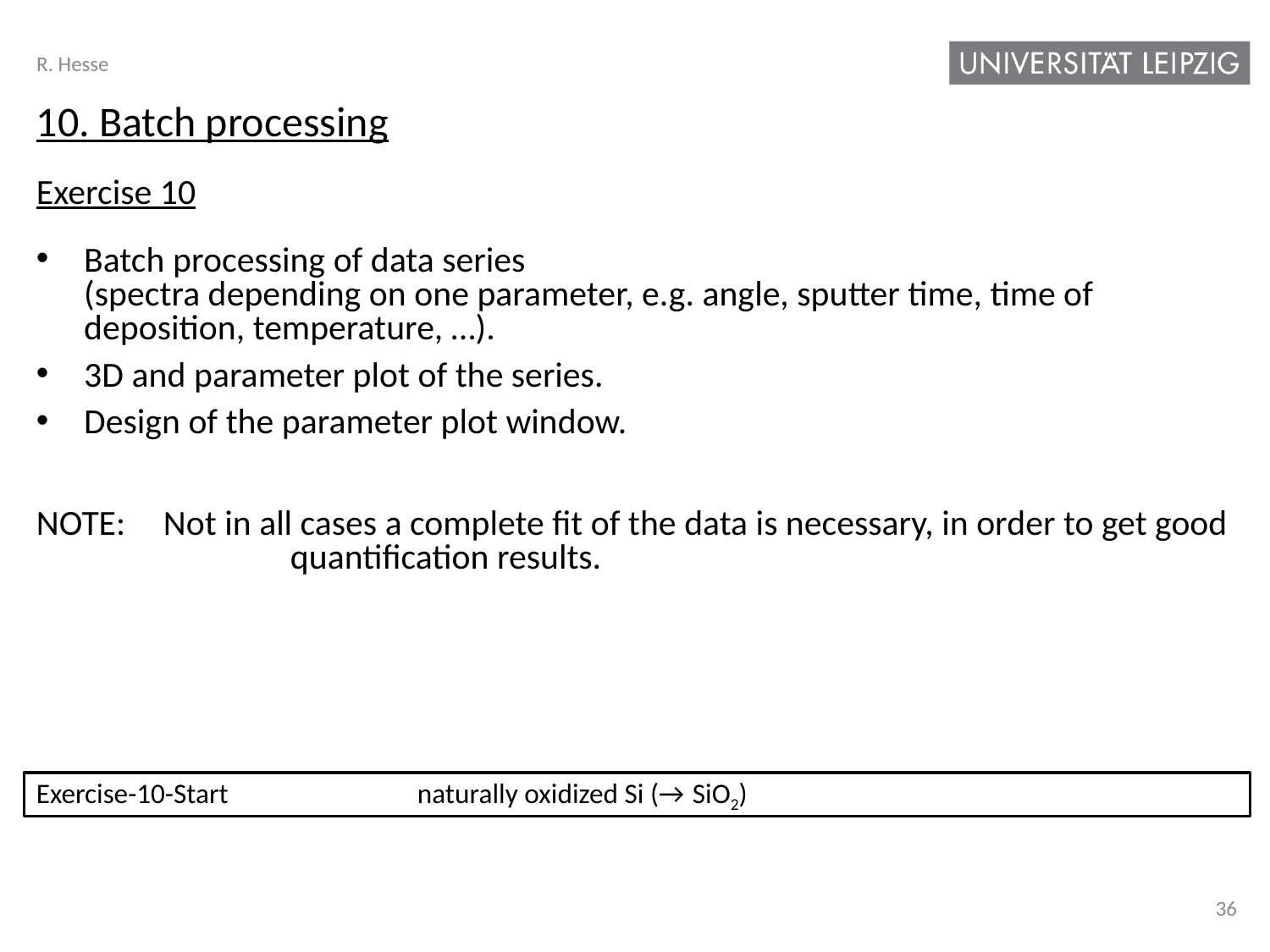

R. Hesse
10. Batch processing
Exercise 10

Batch processing of data series
(spectra depending on one parameter, e.g. angle, sputter time, time of deposition, temperature, …).

3D and parameter plot of the series.

Design of the parameter plot window.

Note:	Not in all cases a complete fit of the data is necessary, in order to get good 		quantification results.
Exercise-10-Start		naturally oxidized Si (→ SiO2)
36